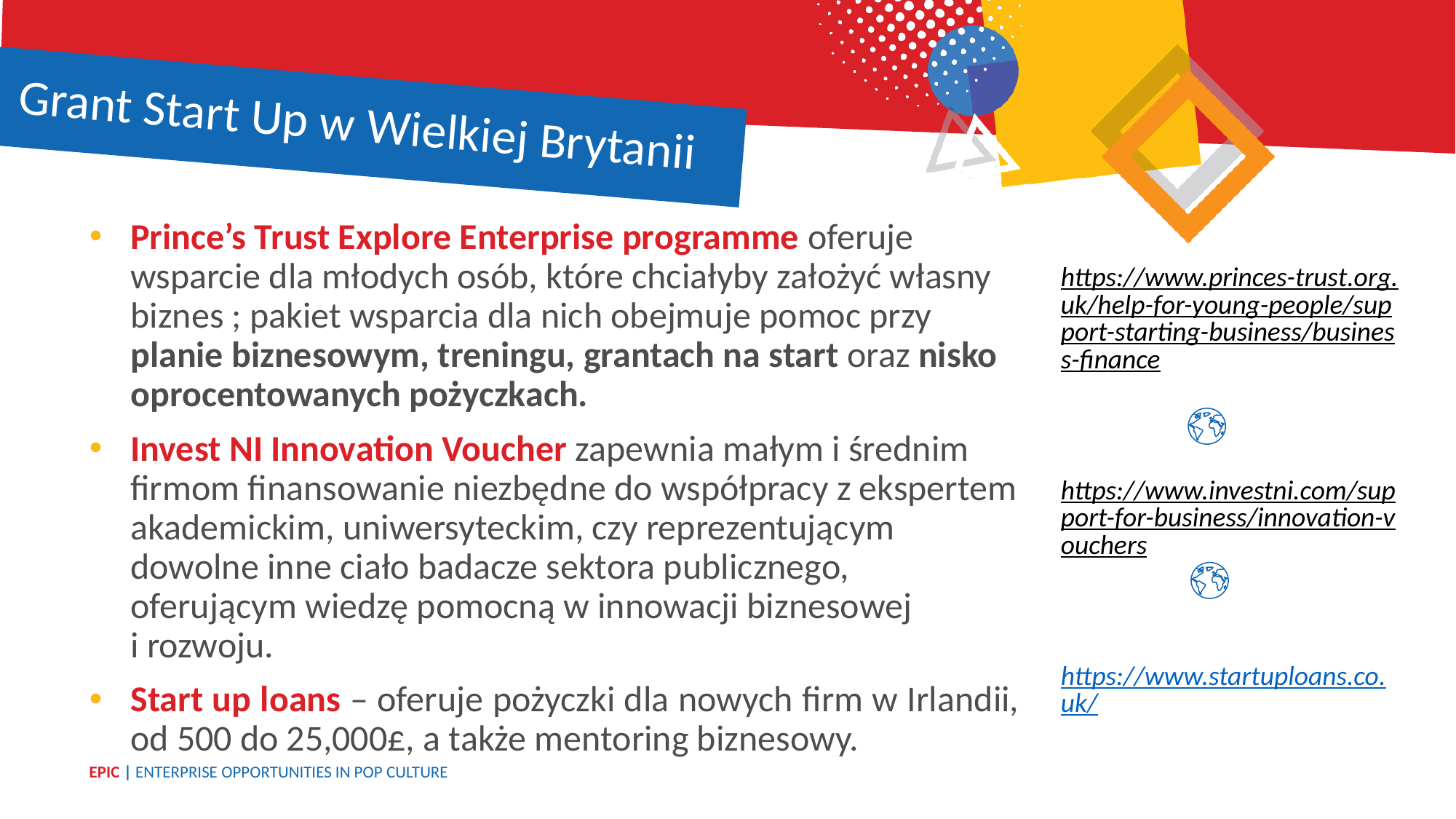

Grant Start Up w Wielkiej Brytanii
Prince’s Trust Explore Enterprise programme oferuje wsparcie dla młodych osób, które chciałyby założyć własny biznes ; pakiet wsparcia dla nich obejmuje pomoc przy planie biznesowym, treningu, grantach na start oraz nisko oprocentowanych pożyczkach.
Invest NI Innovation Voucher zapewnia małym i średnim firmom finansowanie niezbędne do współpracy z ekspertem akademickim, uniwersyteckim, czy reprezentującym dowolne inne ciało badacze sektora publicznego, oferującym wiedzę pomocną w innowacji biznesowej
i rozwoju.
Start up loans – oferuje pożyczki dla nowych firm w Irlandii, od 500 do 25,000£, a także mentoring biznesowy.
https://www.princes-trust.org.uk/help-for-young-people/support-starting-business/business-finance

https://www.investni.com/support-for-business/innovation-vouchers

https://www.startuploans.co.uk/